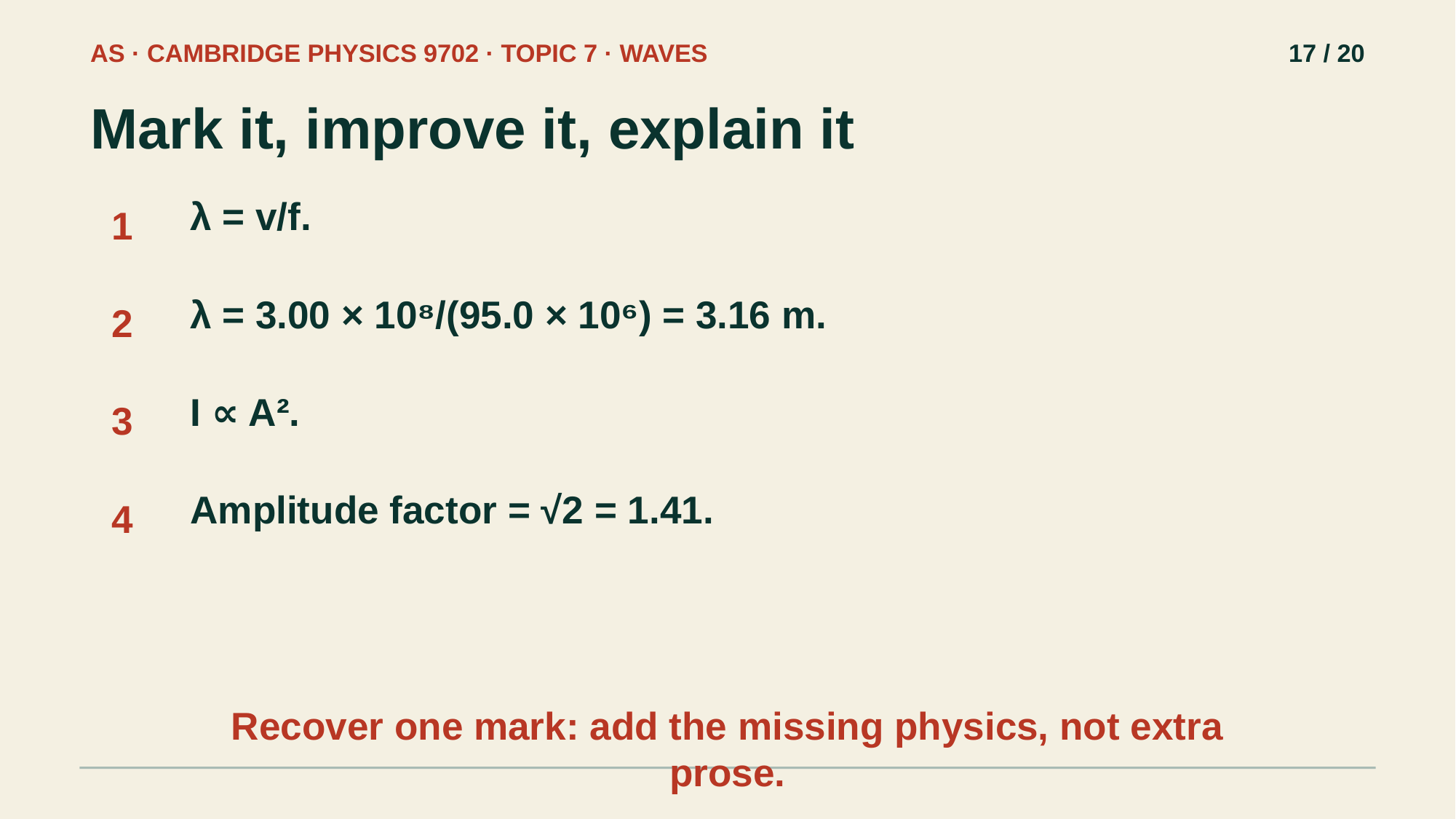

AS · CAMBRIDGE PHYSICS 9702 · TOPIC 7 · WAVES
17 / 20
Mark it, improve it, explain it
λ = v/f.
1
λ = 3.00 × 10⁸/(95.0 × 10⁶) = 3.16 m.
2
I ∝ A².
3
Amplitude factor = √2 = 1.41.
4
Recover one mark: add the missing physics, not extra prose.